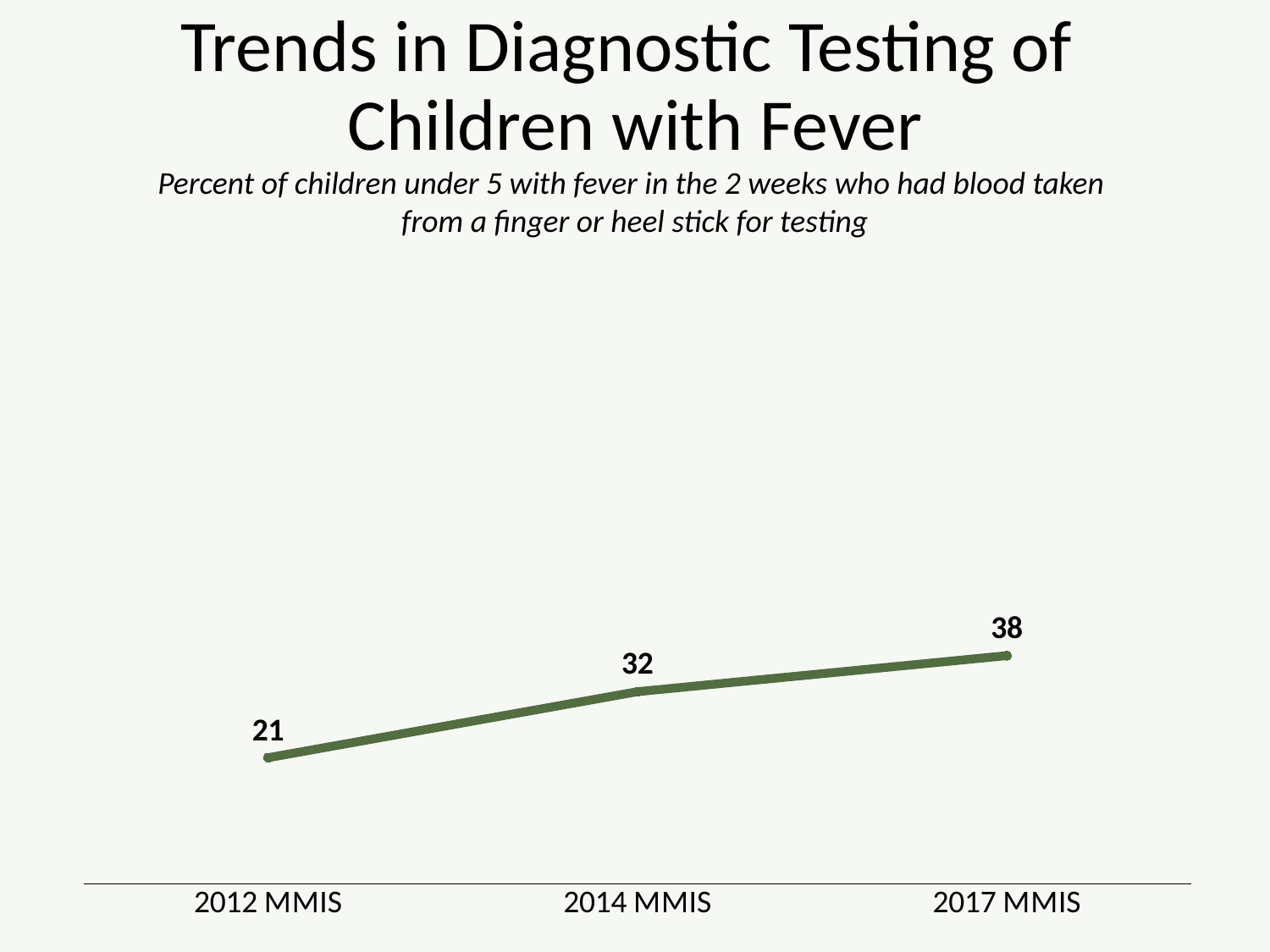

# Trends in Diagnostic Testing of Children with Fever
Percent of children under 5 with fever in the 2 weeks who had blood taken
from a finger or heel stick for testing

### Chart

| Category | Blood or finger prick |
|---|---|
| 2012 MMIS | 21.0 |
| 2014 MMIS | 32.0 |
| 2017 MMIS | 38.0 |